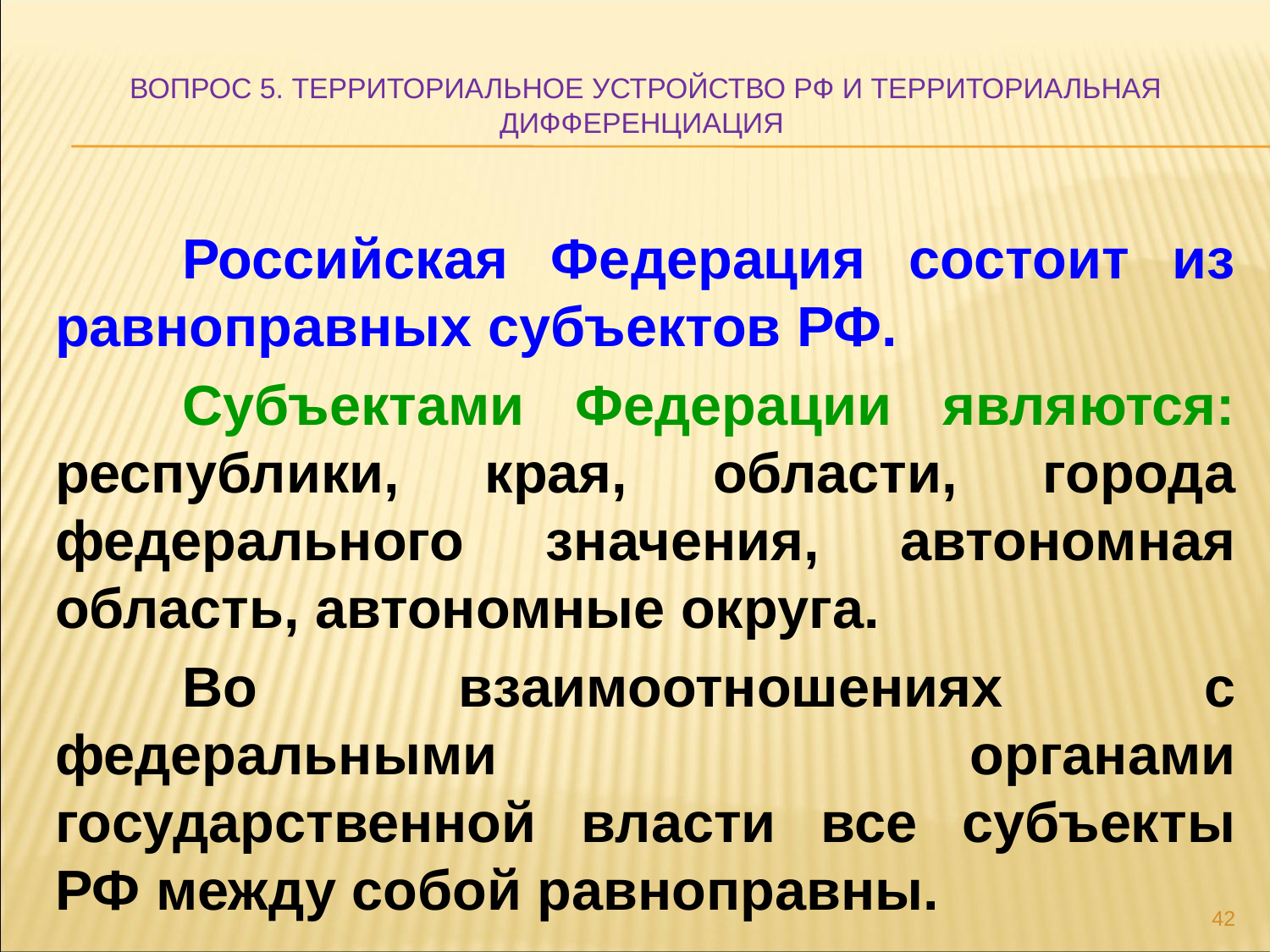

# ВОПРОС 5. ТЕРРИТОРИАЛЬНОЕ УСТРОЙСТВО РФ И ТЕРРИТОРИАЛЬНАЯ ДИФФЕРЕНЦИАЦИЯ
	Российская Федерация состоит из равноправных субъектов РФ.
	Субъектами Федерации являются: республики, края, области, города федерального значения, автономная область, автономные округа.
	Во взаимоотношениях с федеральными органами государственной власти все субъекты РФ между собой равноправны.
42